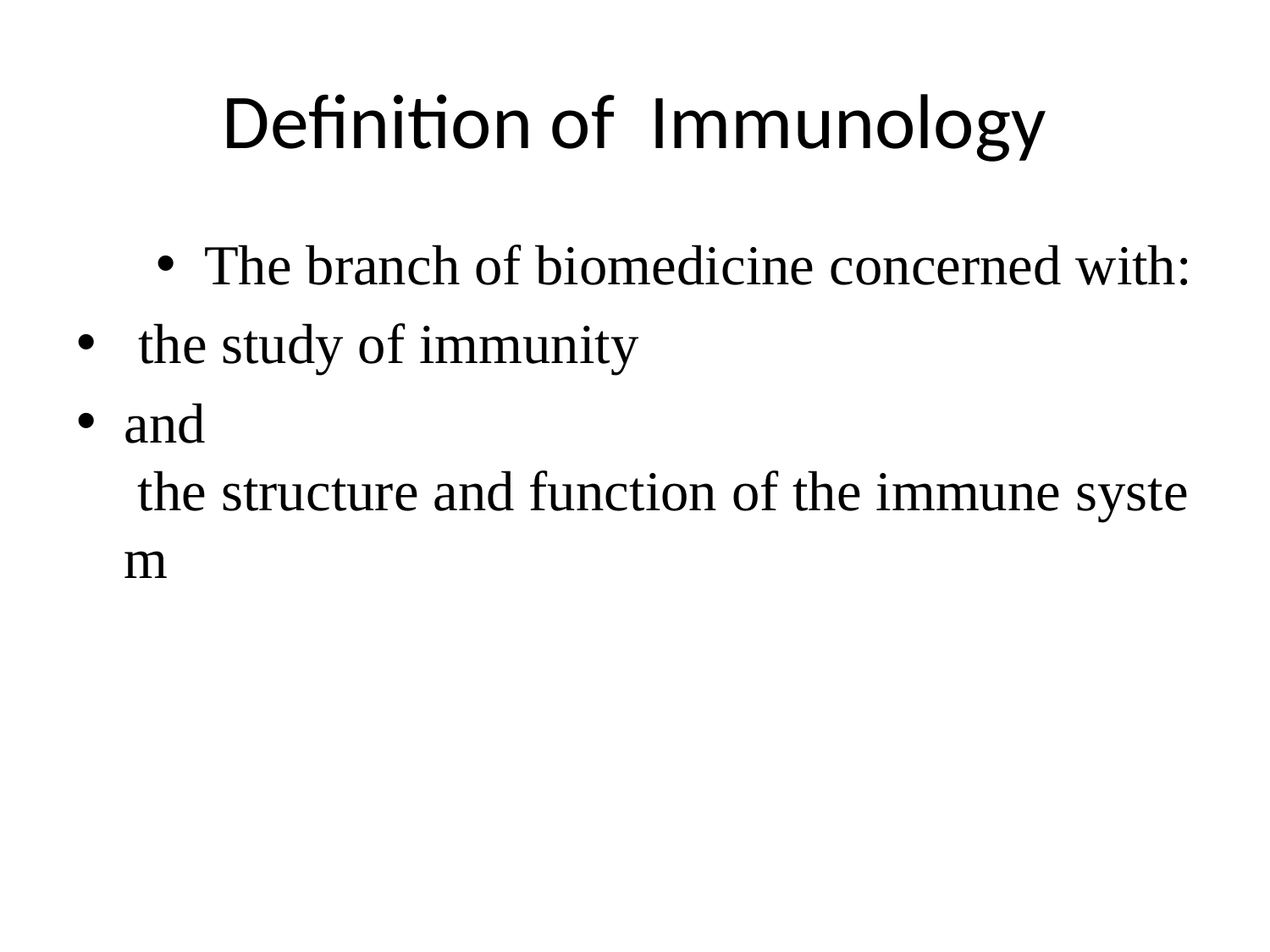

# Definition of  Immunology
The branch of biomedicine concerned with:
 the study of immunity
and  the structure and function of the immune system